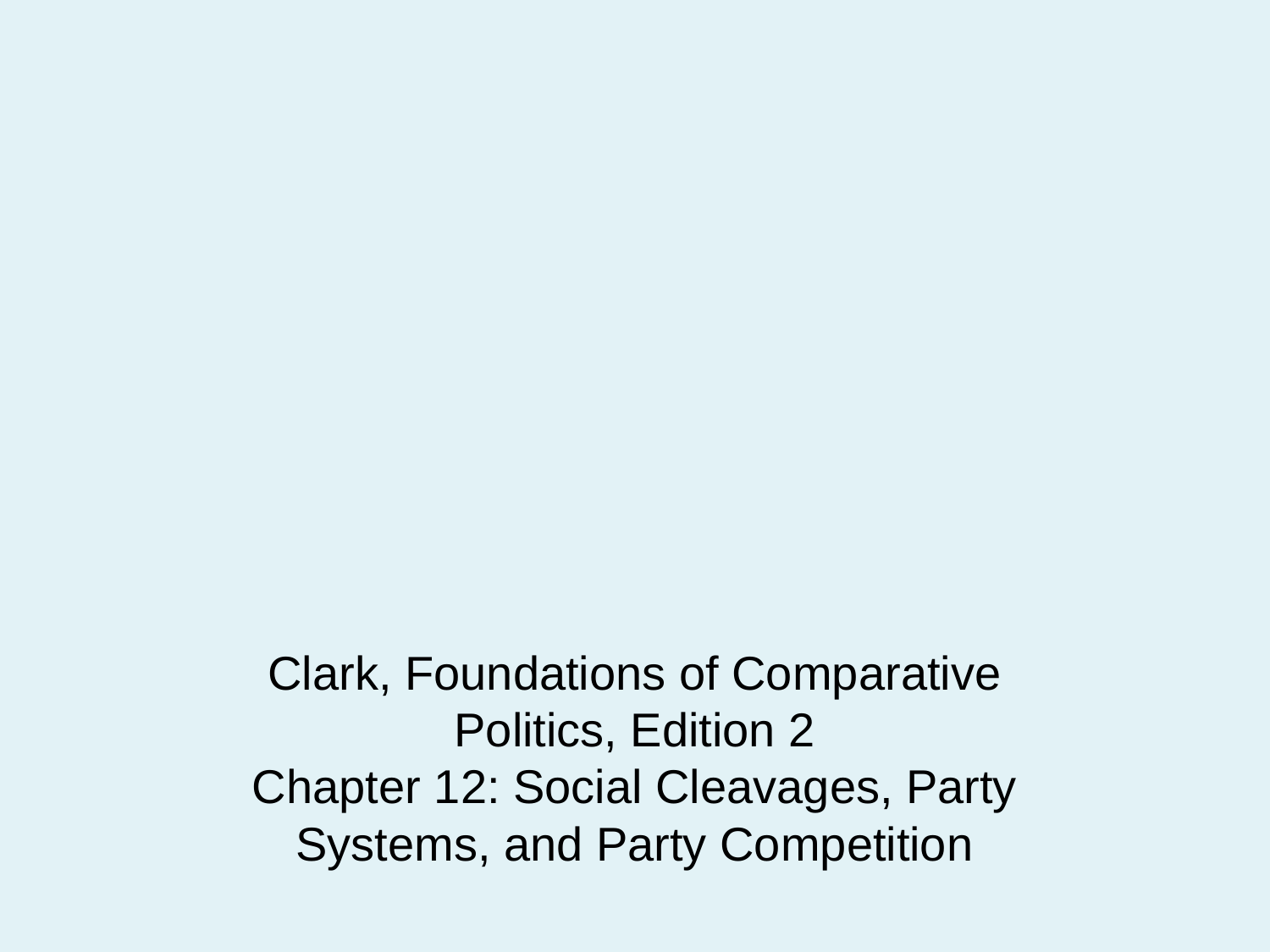

# Clark, Foundations of Comparative Politics, Edition 2 Chapter 12: Social Cleavages, Party Systems, and Party Competition